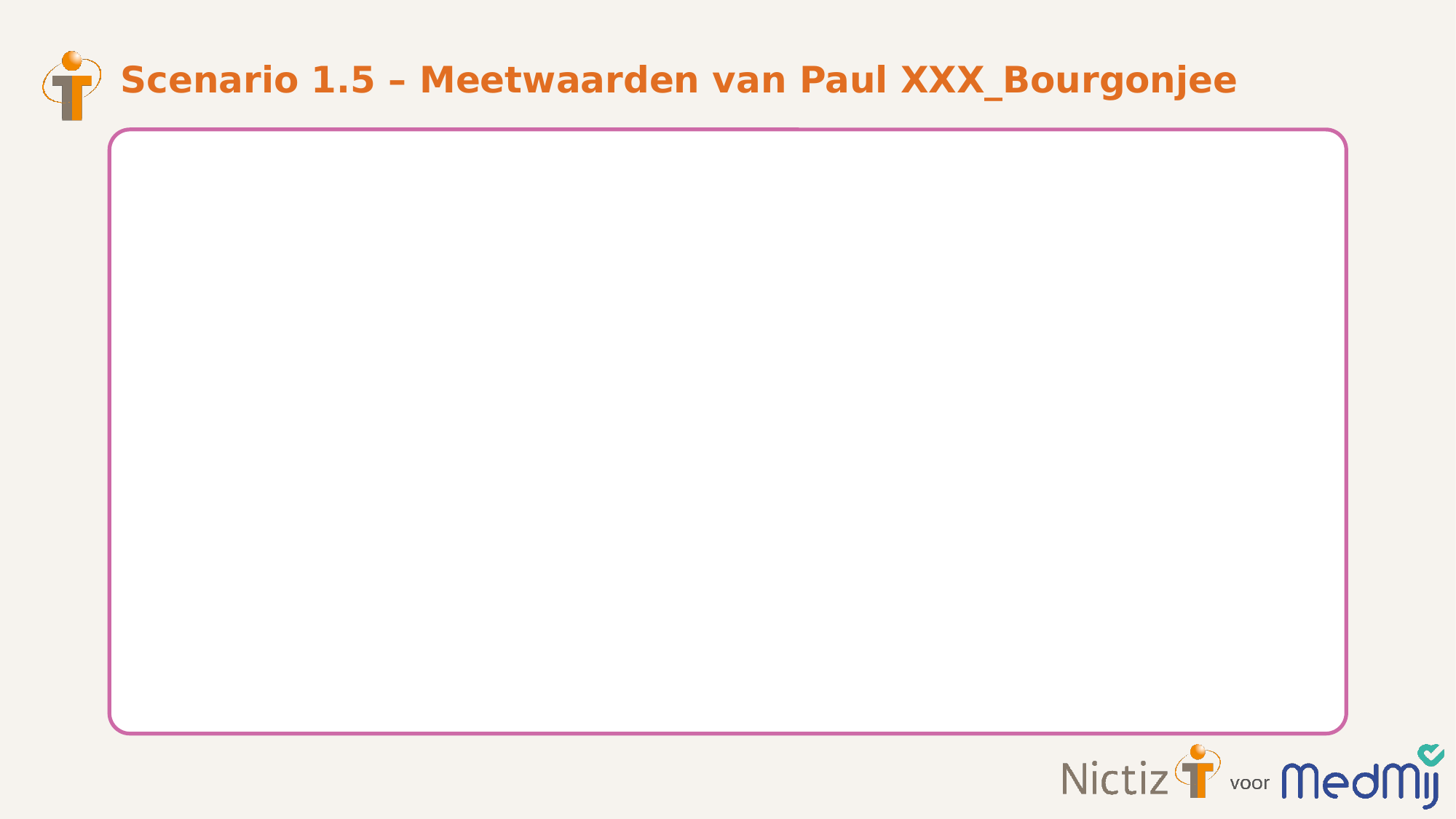

# Scenario 1.5 – Meetwaarden van Paul XXX_Bourgonjee